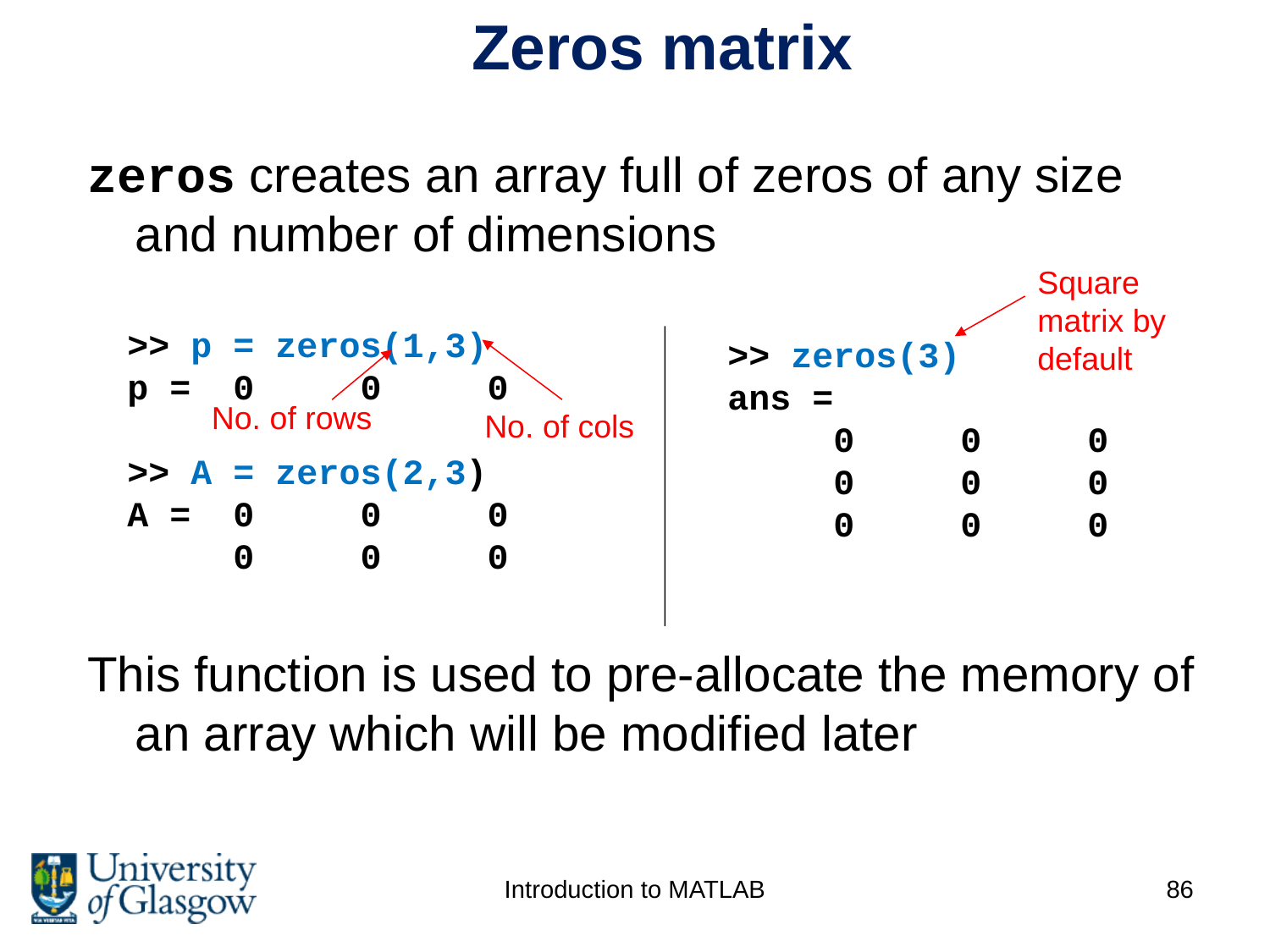

# Zeros matrix
zeros creates an array full of zeros of any size and number of dimensions

This function is used to pre-allocate the memory of an array which will be modified later
Square matrix by default

>> p = zeros(1,3)
p =  0     0     0

>> A = zeros(2,3)
A =  0     0     0
     0     0     0

>> zeros(3)
ans =
     0     0     0
     0     0     0
     0     0     0

No. of rows
No. of cols
Introduction to MATLAB
86